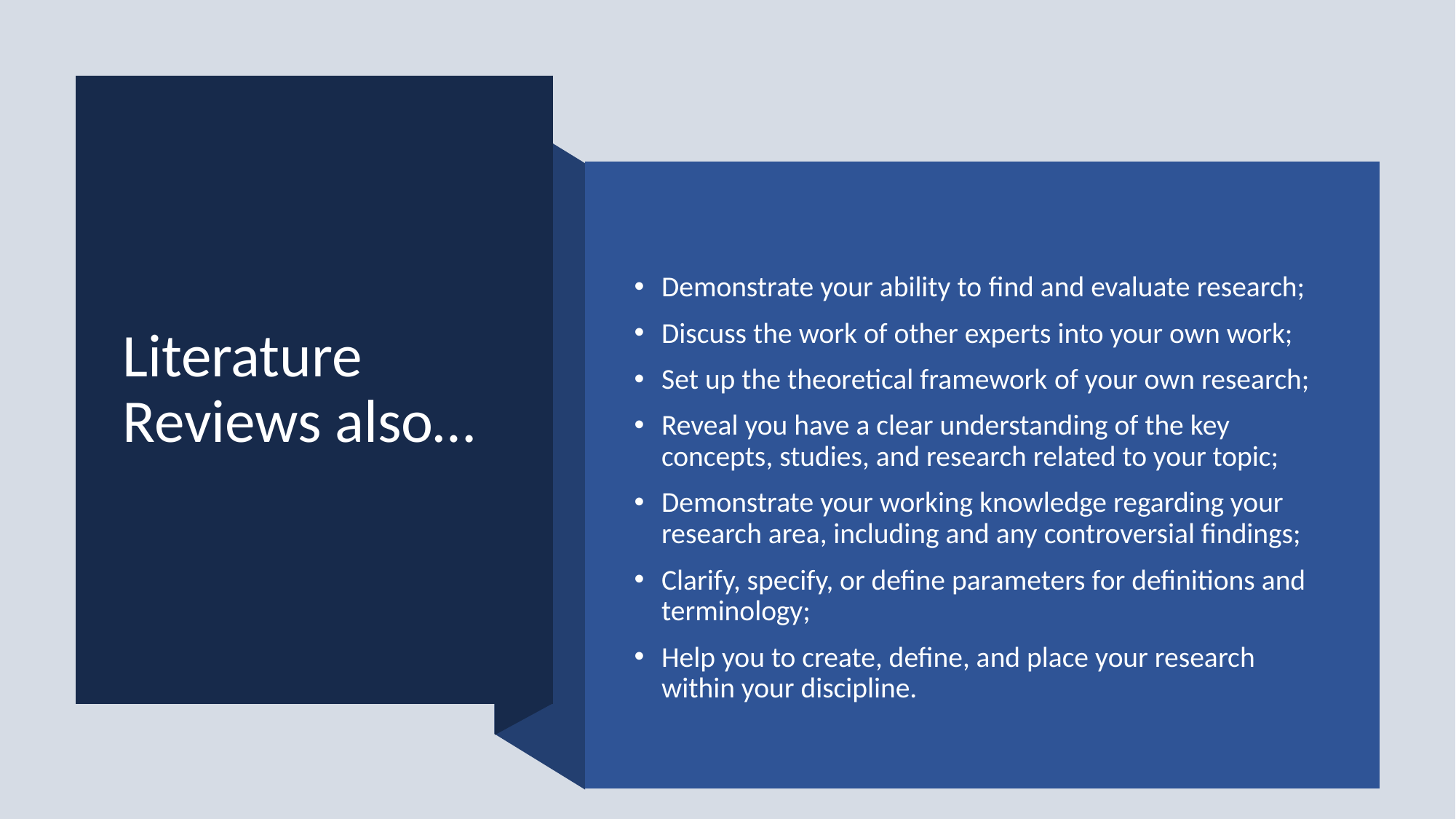

# Literature Reviews also…

Demonstrate your ability to find and evaluate research;
Discuss the work of other experts into your own work;
Set up the theoretical framework of your own research;
Reveal you have a clear understanding of the key concepts, studies, and research related to your topic;
Demonstrate your working knowledge regarding your research area, including and any controversial findings;
Clarify, specify, or define parameters for definitions and terminology;
Help you to create, define, and place your research within your discipline.